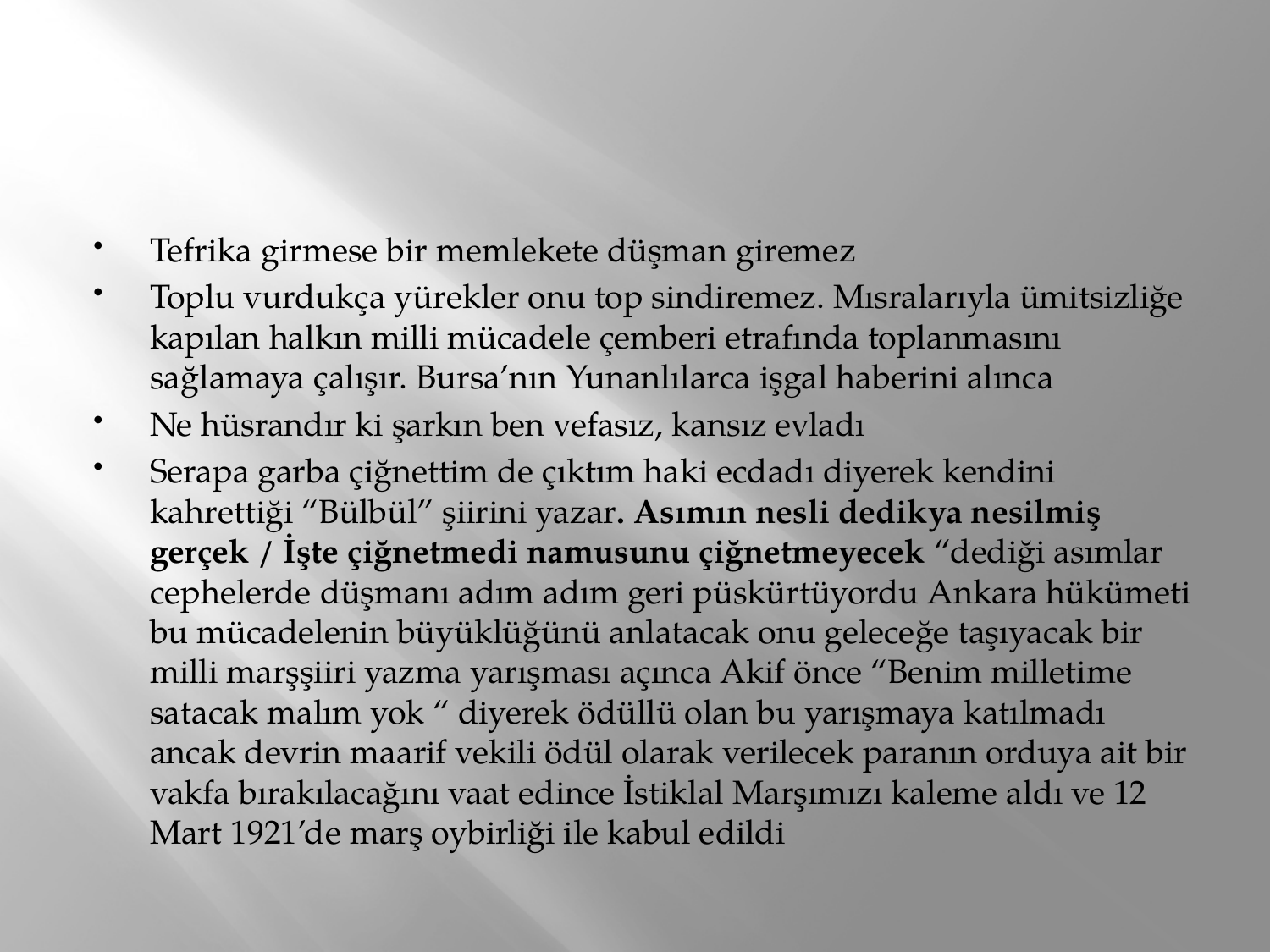

#
Tefrika girmese bir memlekete düşman giremez
Toplu vurdukça yürekler onu top sindiremez. Mısralarıyla ümitsizliğe kapılan halkın milli mücadele çemberi etrafında toplanmasını sağlamaya çalışır. Bursa’nın Yunanlılarca işgal haberini alınca
Ne hüsrandır ki şarkın ben vefasız, kansız evladı
Serapa garba çiğnettim de çıktım haki ecdadı diyerek kendini kahrettiği “Bülbül” şiirini yazar. Asımın nesli dedikya nesilmiş gerçek / İşte çiğnetmedi namusunu çiğnetmeyecek “dediği asımlar cephelerde düşmanı adım adım geri püskürtüyordu Ankara hükümeti bu mücadelenin büyüklüğünü anlatacak onu geleceğe taşıyacak bir milli marşşiiri yazma yarışması açınca Akif önce “Benim milletime satacak malım yok “ diyerek ödüllü olan bu yarışmaya katılmadı ancak devrin maarif vekili ödül olarak verilecek paranın orduya ait bir vakfa bırakılacağını vaat edince İstiklal Marşımızı kaleme aldı ve 12 Mart 1921’de marş oybirliği ile kabul edildi